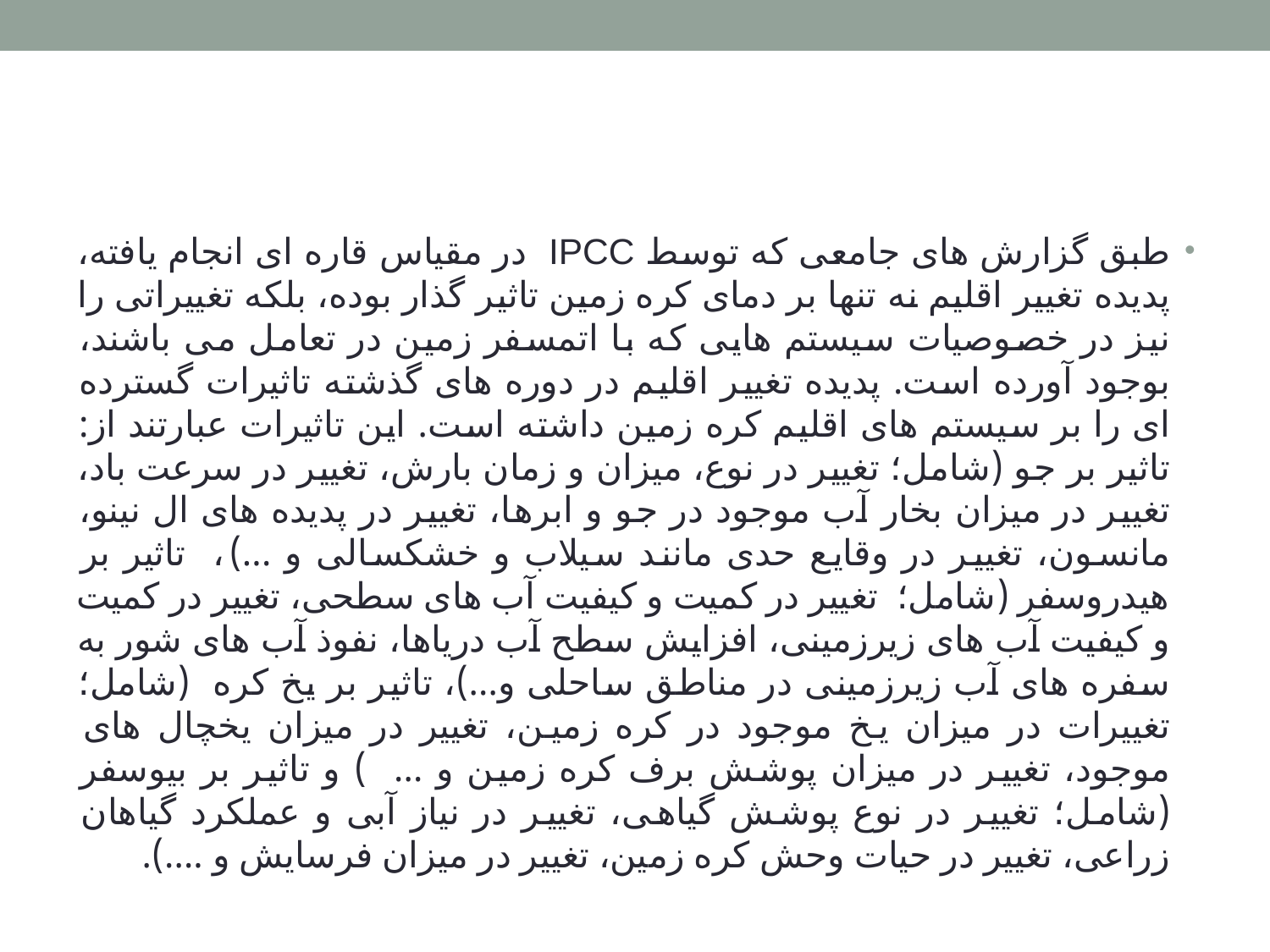

#
طبق گزارش های جامعی که توسط IPCC  در مقیاس قاره ای انجام یافته، پدیده تغییر اقلیم نه تنها بر دمای کره زمین تاثیر گذار بوده، بلکه تغییراتی را نیز در خصوصیات سیستم هایی که با اتمسفر زمین در تعامل می باشند، بوجود آورده است. پدیده تغییر اقلیم در دوره های گذشته تاثیرات گسترده ای را بر سیستم های اقلیم کره زمین داشته است. این تاثیرات عبارتند از: تاثیر بر جو (شامل؛ تغییر در نوع، میزان و زمان بارش، تغییر در سرعت باد، تغییر در میزان بخار آب موجود در جو و ابرها، تغییر در پدیده های ال نینو، مانسون، تغییر در وقایع حدی مانند سیلاب و خشکسالی و ...)،  تاثیر بر هیدروسفر (شامل؛  تغییر در کمیت و کیفیت آب های سطحی، تغییر در کمیت و کیفیت آب های زیرزمینی، افزایش سطح آب دریاها، نفوذ آب های شور به سفره های آب زیرزمینی در مناطق ساحلی و...)، تاثیر بر یخ کره  (شامل؛ تغییرات در میزان یخ موجود در کره زمین، تغییر در میزان یخچال های موجود، تغییر در میزان پوشش برف کره زمین و ...  ) و تاثیر بر بیوسفر (شامل؛ تغییر در نوع پوشش گیاهی، تغییر در نیاز آبی و عملکرد گیاهان زراعی، تغییر در حیات وحش کره زمین، تغییر در میزان فرسایش و ....).